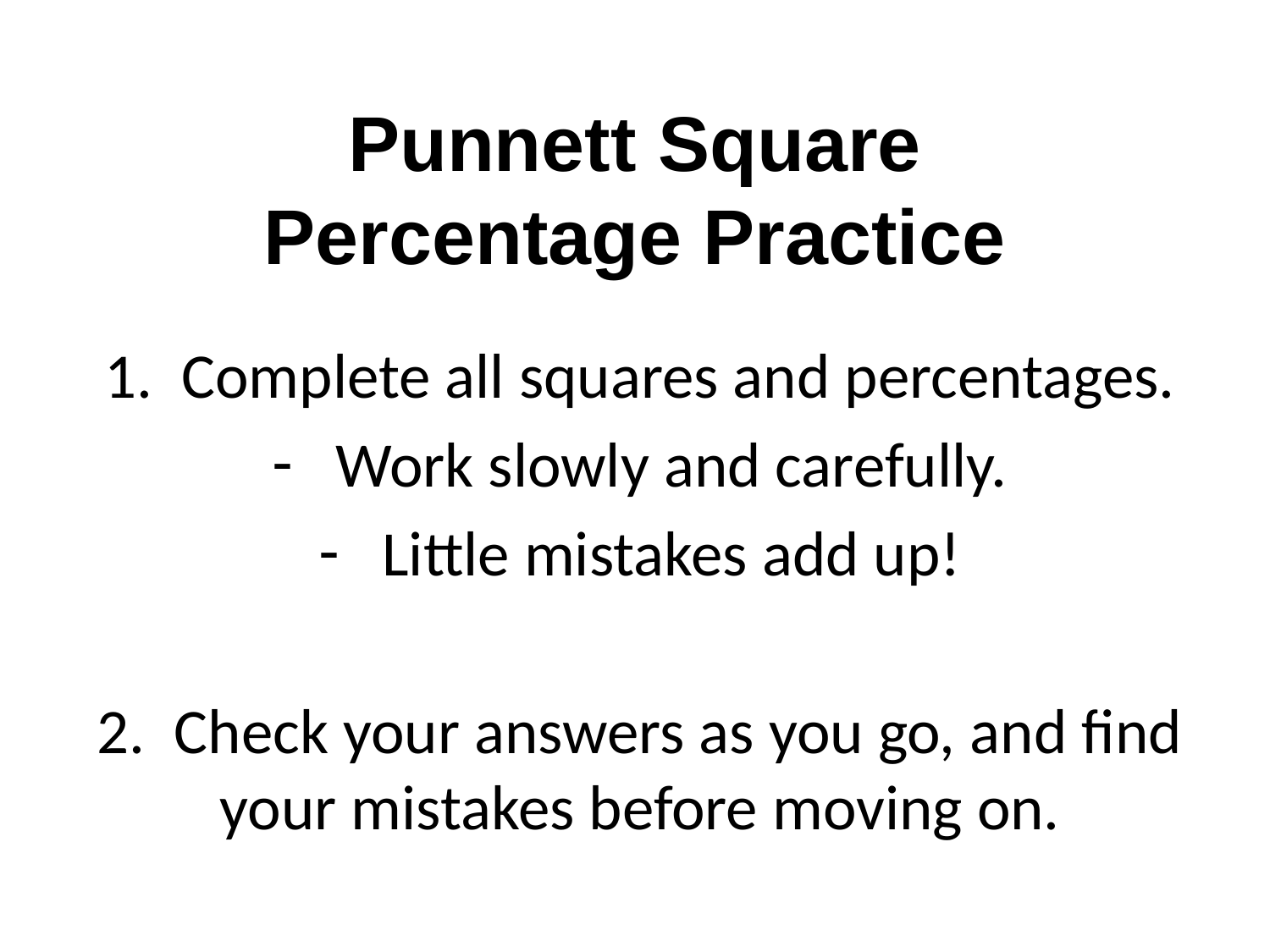

# Punnett Square Percentage Practice
1.  Complete all squares and percentages.
Work slowly and carefully.
Little mistakes add up!

2.  Check your answers as you go, and find your mistakes before moving on.